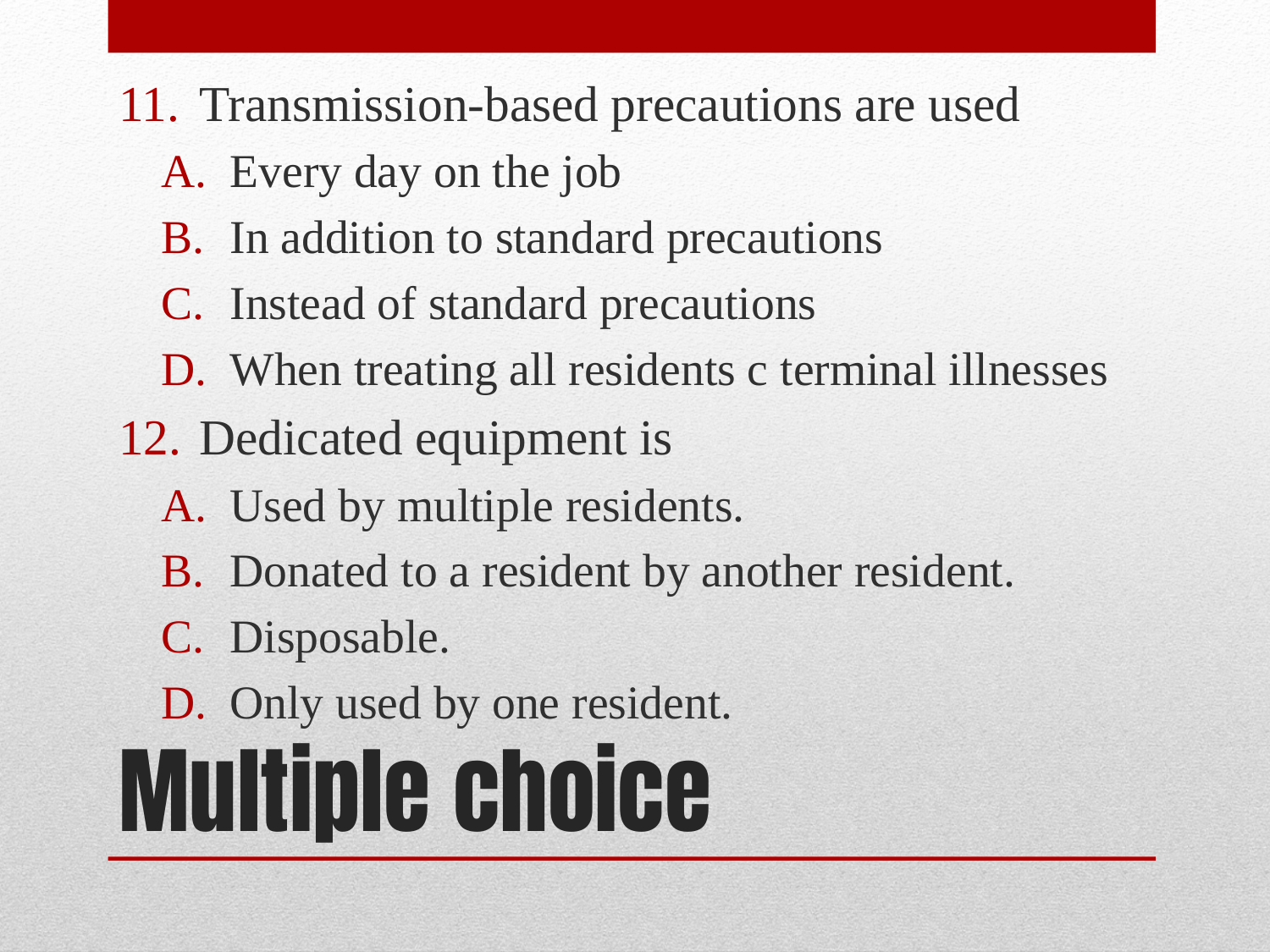

Transmission-based precautions are used
Every day on the job
In addition to standard precautions
Instead of standard precautions
When treating all residents c terminal illnesses
 Dedicated equipment is
Used by multiple residents.
Donated to a resident by another resident.
Disposable.
Only used by one resident.
# Multiple choice